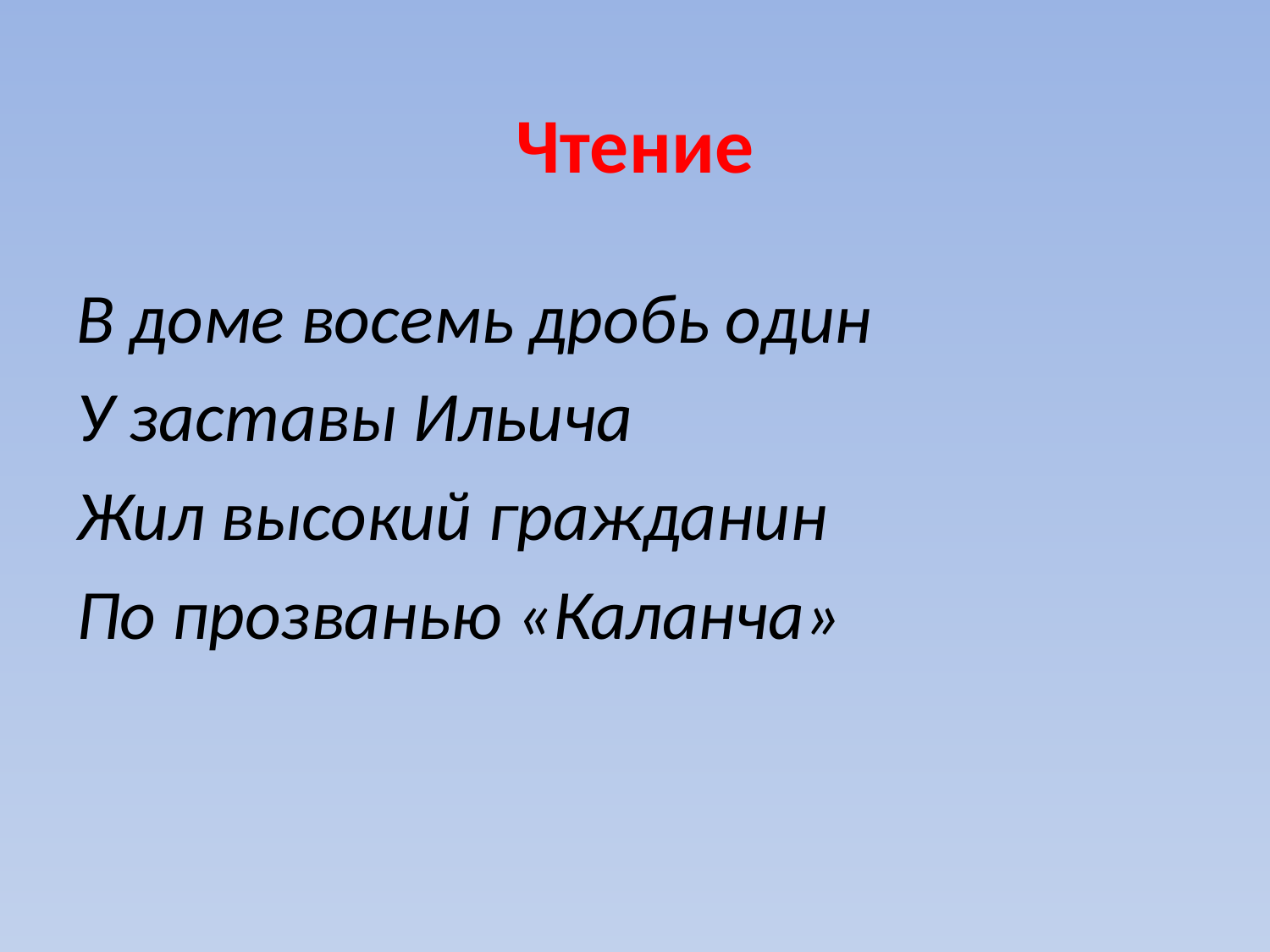

# Чтение
В доме восемь дробь один
У заставы Ильича
Жил высокий гражданин
По прозванью «Каланча»